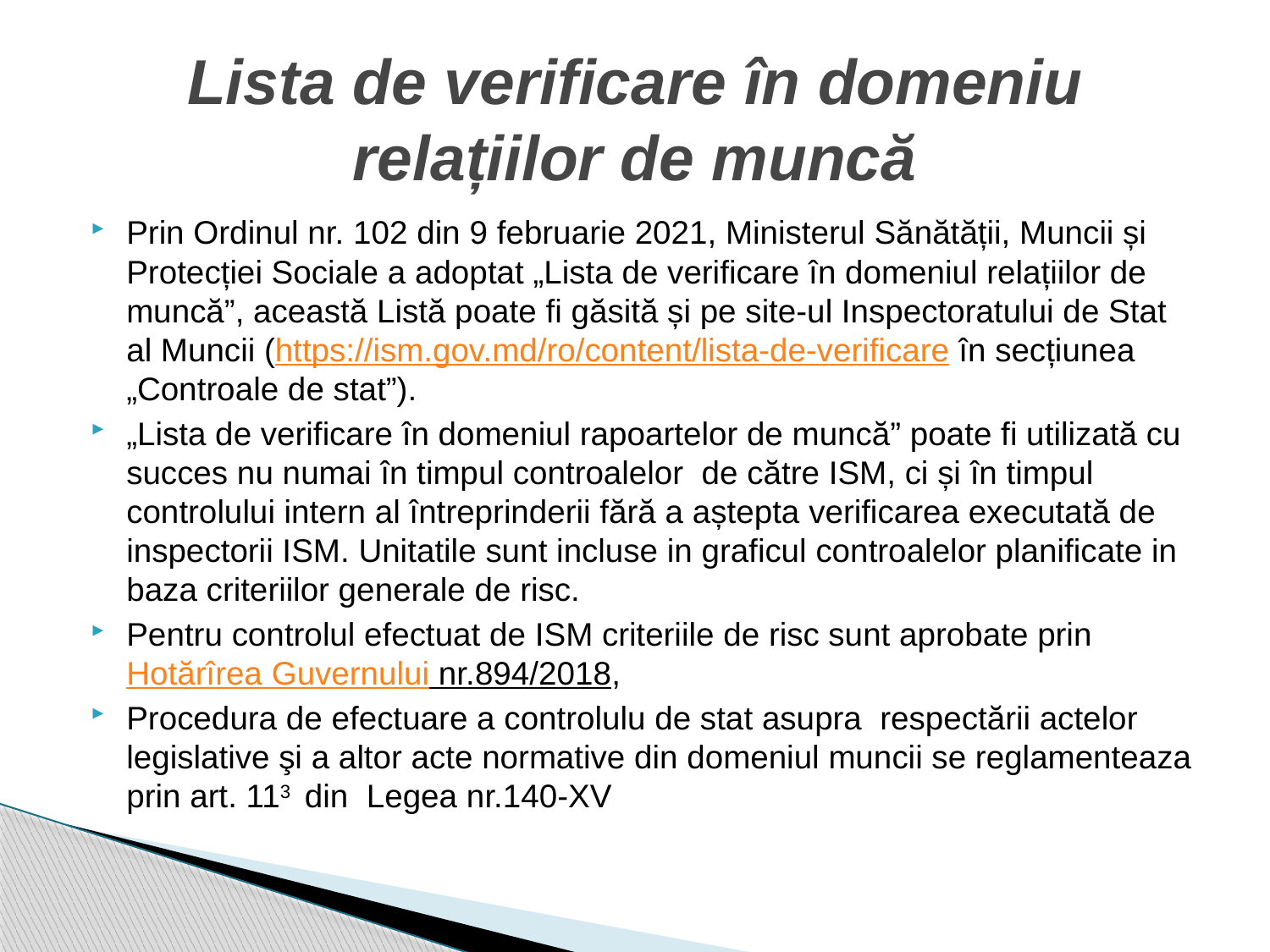

# Lista de verificare în domeniu relațiilor de muncă
Prin Ordinul nr. 102 din 9 februarie 2021, Ministerul Sănătății, Muncii și Protecției Sociale a adoptat „Lista de verificare în domeniul relațiilor de muncă”, această Listă poate fi găsită și pe site-ul Inspectoratului de Stat al Muncii (https://ism.gov.md/ro/content/lista-de-verificare în secțiunea „Controale de stat”).
„Lista de verificare în domeniul rapoartelor de muncă” poate fi utilizată cu succes nu numai în timpul controalelor  de către ISM, ci și în timpul controlului intern al întreprinderii fără a aștepta verificarea executată de inspectorii ISM. Unitatile sunt incluse in graficul controalelor planificate in baza criteriilor generale de risc.
Pentru controlul efectuat de ISM criteriile de risc sunt aprobate prin Hotărîrea Guvernului nr.894/2018,
Procedura de efectuare a controlulu de stat asupra  respectării actelor legislative şi a altor acte normative din domeniul muncii se reglamenteaza prin art. 113  din  Legea nr.140-XV